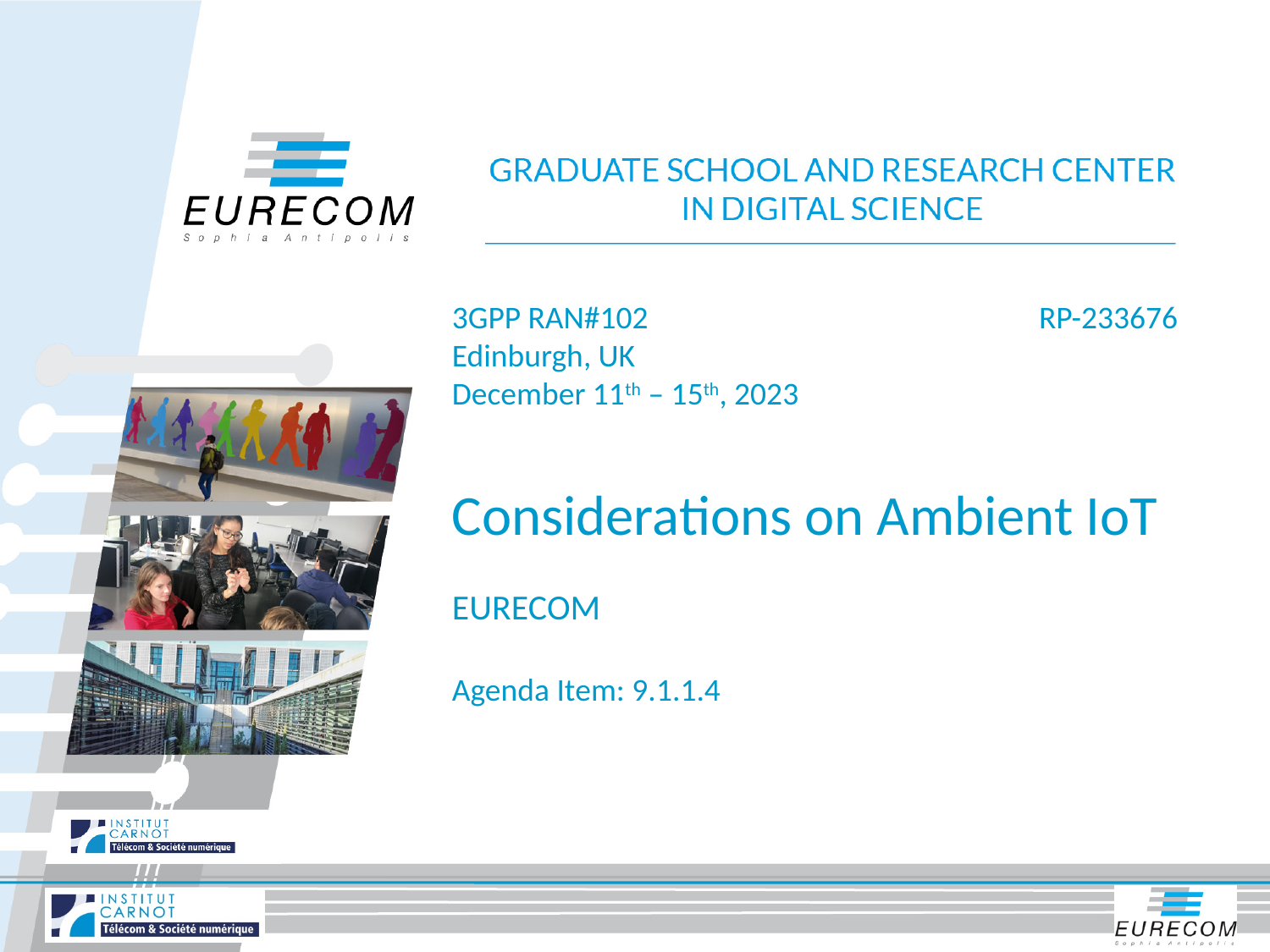

3GPP RAN#102			           RP-233676
Edinburgh, UK
December 11th – 15th, 2023
Considerations on Ambient IoT

EURECOM

Agenda Item: 9.1.1.4